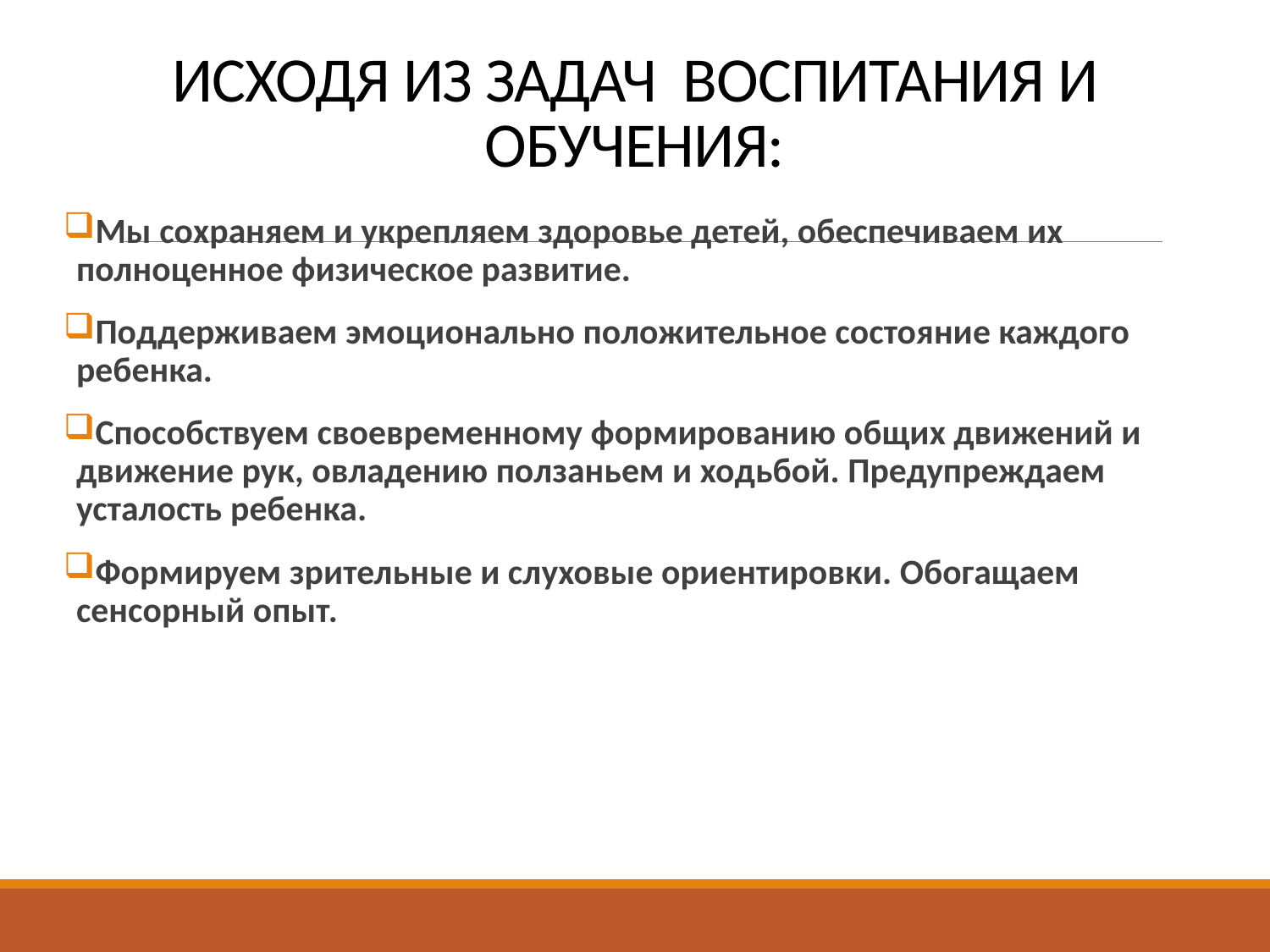

# ИСХОДЯ ИЗ ЗАДАЧ  ВОСПИТАНИЯ И ОБУЧЕНИЯ:
Мы сохраняем и укрепляем здоровье детей, обеспечиваем их полноценное физическое развитие.
Поддерживаем эмоционально положительное состояние каждого ребенка.
Способствуем своевременному формированию общих движений и движение рук, овладению ползаньем и ходьбой. Предупреждаем усталость ребенка.
Формируем зрительные и слуховые ориентировки. Обогащаем сенсорный опыт.